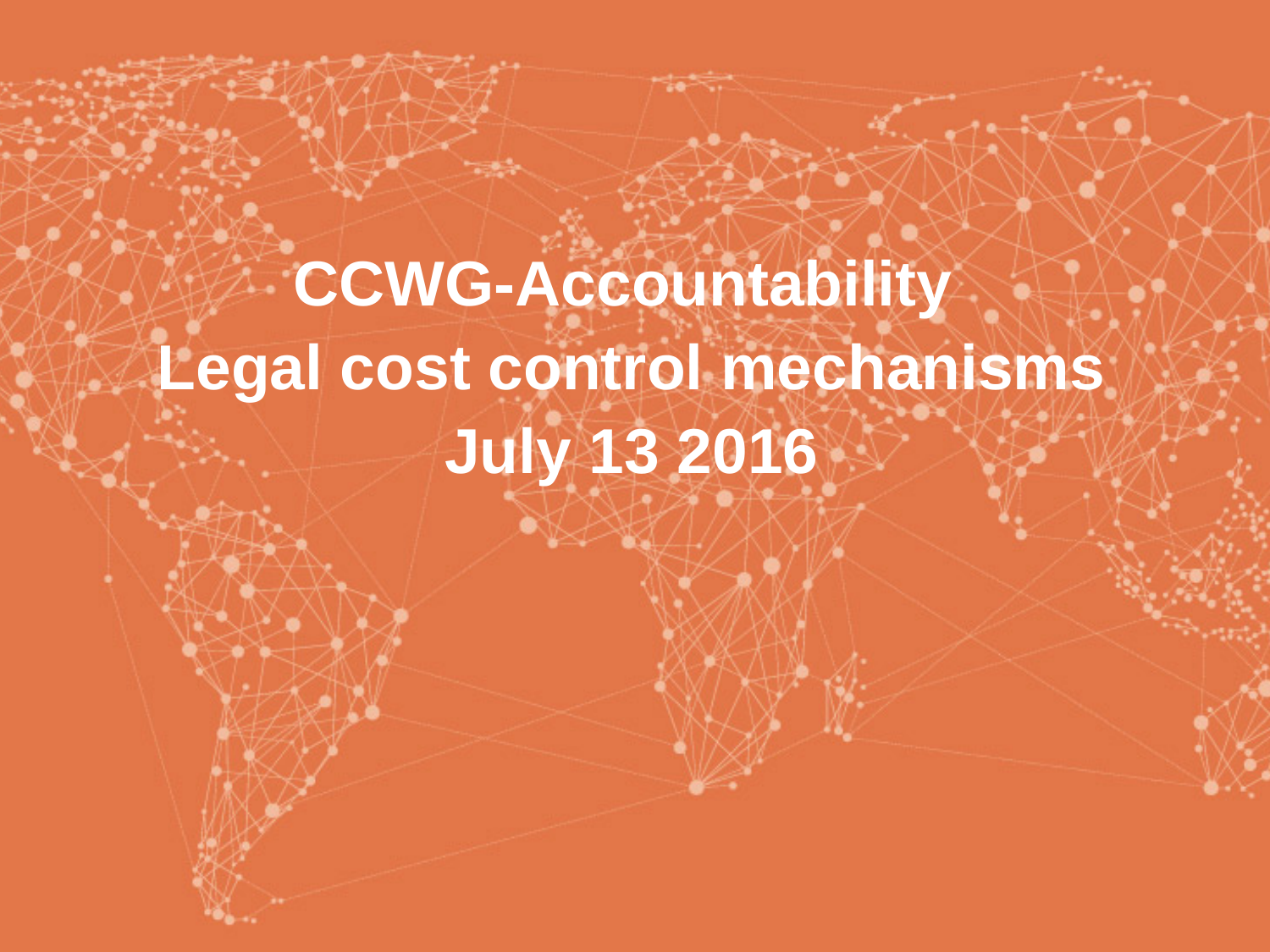

CCWG-Accountability
Legal cost control mechanisms
July 13 2016